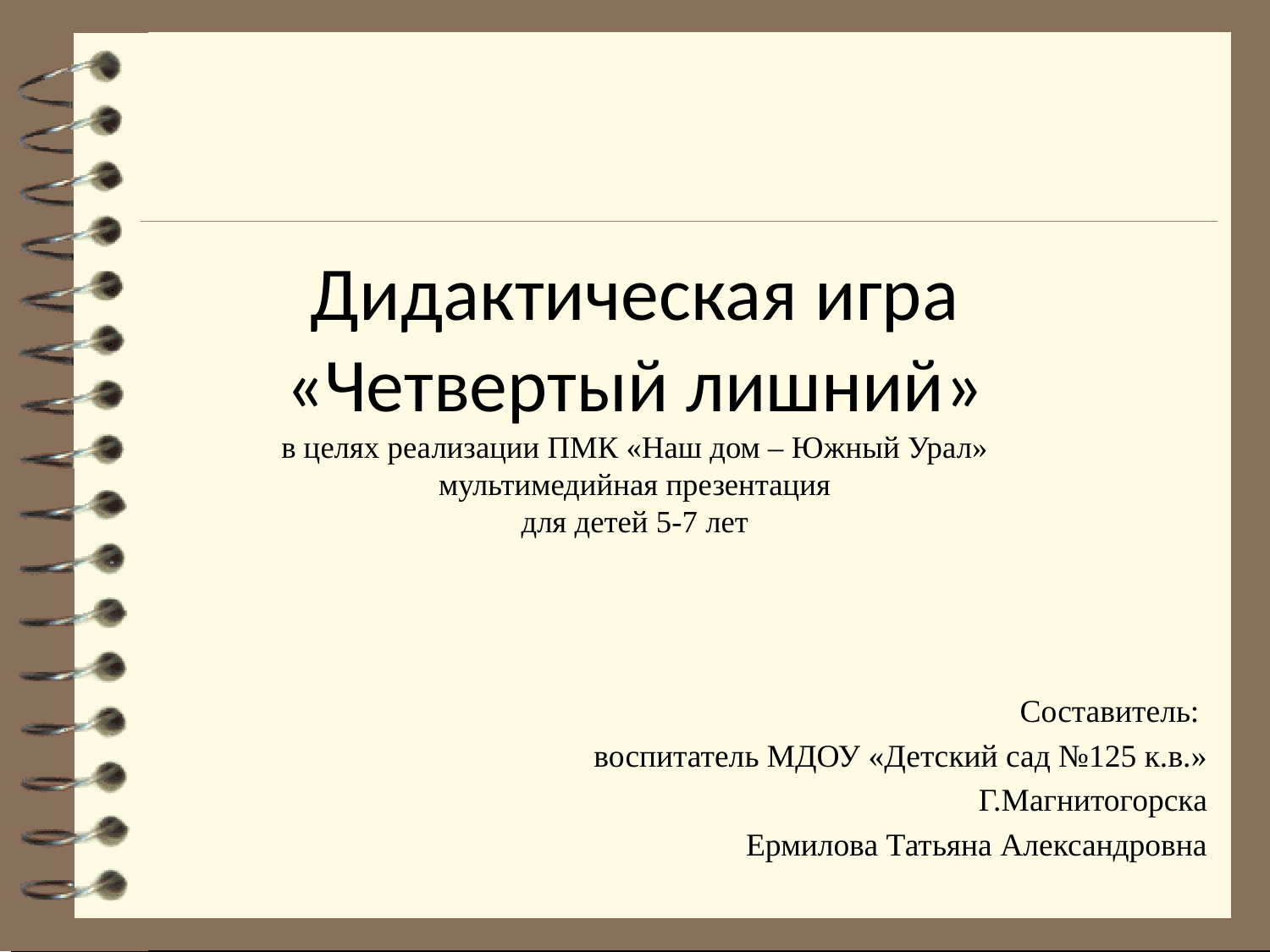

# Дидактическая игра «Четвертый лишний» в целях реализации ПМК «Наш дом – Южный Урал» мультимедийная презентация для детей 5-7 лет
Составитель:
воспитатель МДОУ «Детский сад №125 к.в.»
Г.Магнитогорска
Ермилова Татьяна Александровна